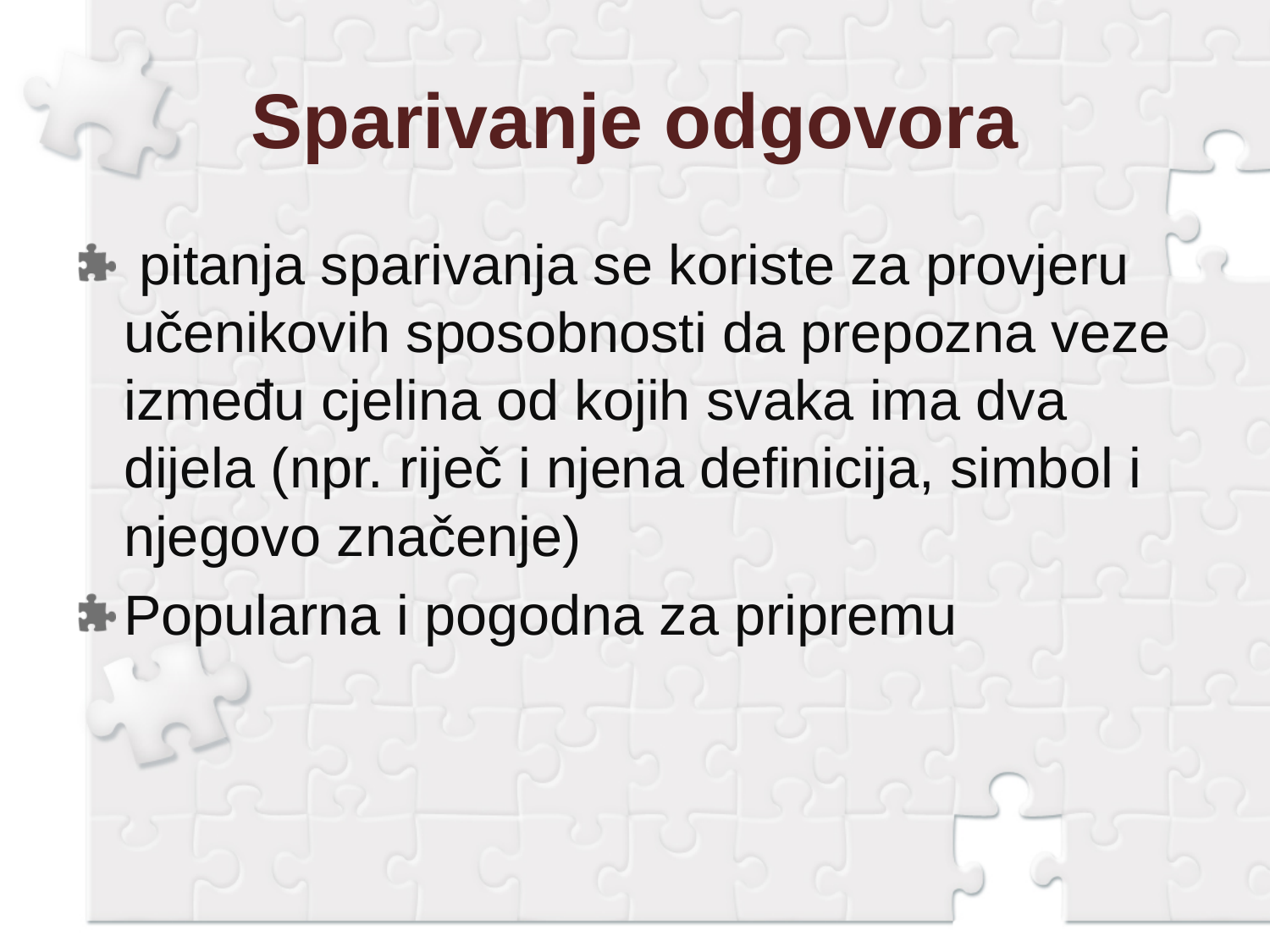

# Sparivanje odgovora
 pitanja sparivanja se koriste za provjeru učenikovih sposobnosti da prepozna veze između cjelina od kojih svaka ima dva dijela (npr. riječ i njena definicija, simbol i njegovo značenje)
Popularna i pogodna za pripremu